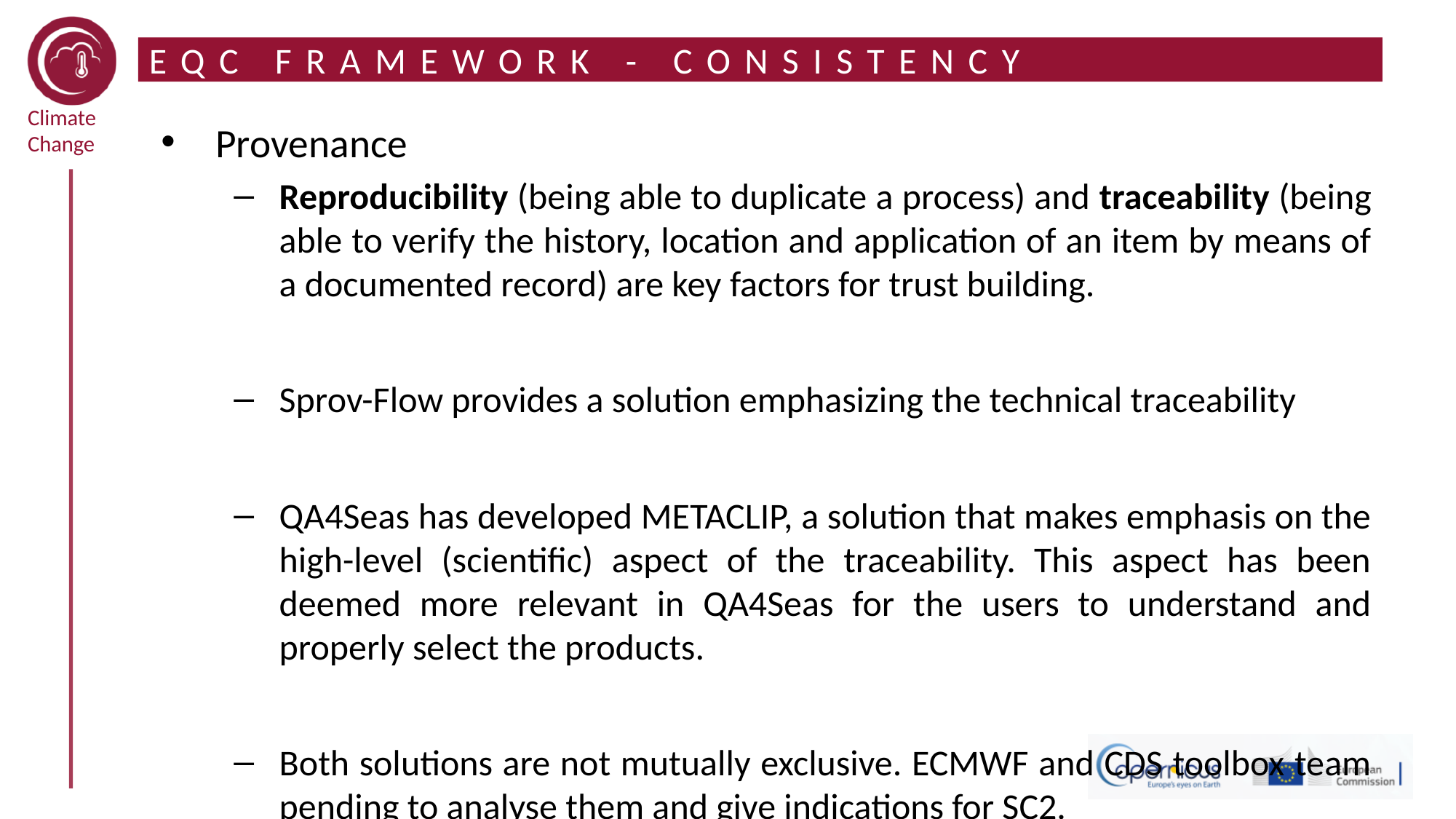

# EQC FRAMEWORK - CONSISTENCY
Provenance
Reproducibility (being able to duplicate a process) and traceability (being able to verify the history, location and application of an item by means of a documented record) are key factors for trust building.

Sprov-Flow provides a solution emphasizing the technical traceability

QA4Seas has developed METACLIP, a solution that makes emphasis on the high-level (scientific) aspect of the traceability. This aspect has been deemed more relevant in QA4Seas for the users to understand and properly select the products.

Both solutions are not mutually exclusive. ECMWF and CDS toolbox team pending to analyse them and give indications for SC2.